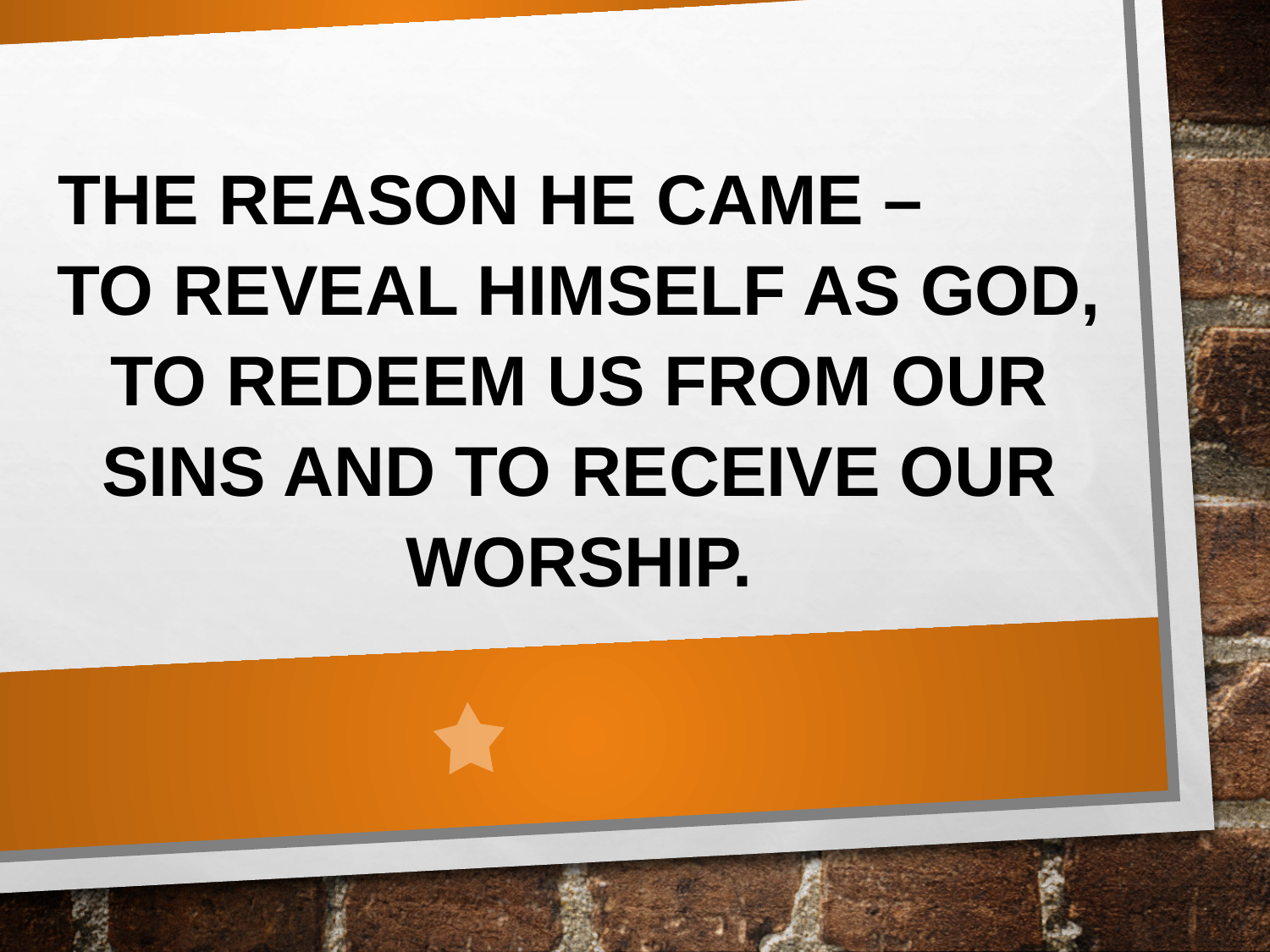

THE REASON HE CAME –          TO REVEAL HIMSELF AS GOD, TO REDEEM US FROM OUR SINS AND TO RECEIVE OUR WORSHIP.